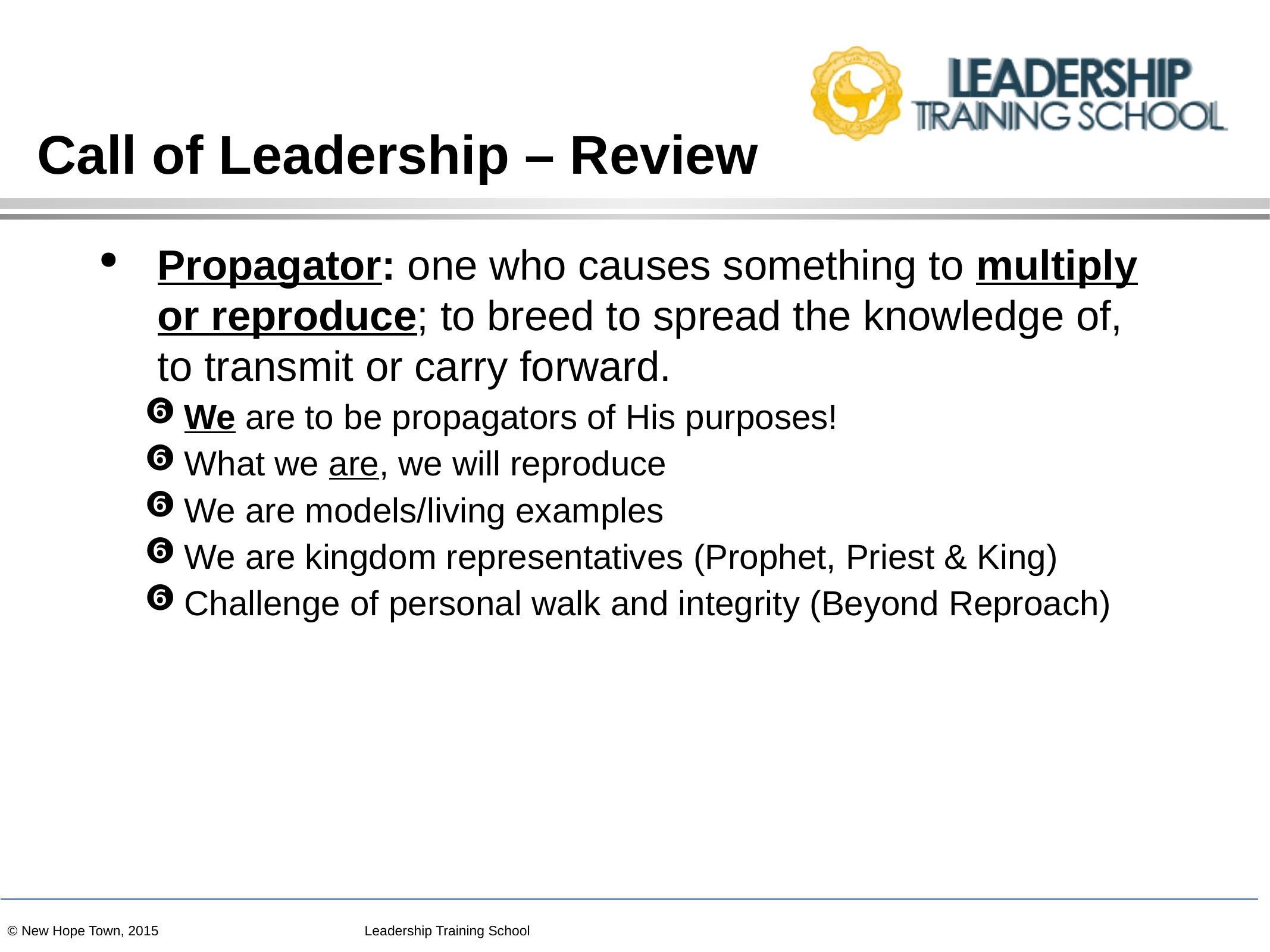

# Call of Leadership – Review
Propagator: one who causes something to multiply or reproduce; to breed to spread the knowledge of, to transmit or carry forward.
We are to be propagators of His purposes!
What we are, we will reproduce
We are models/living examples
We are kingdom representatives (Prophet, Priest & King)
Challenge of personal walk and integrity (Beyond Reproach)
5